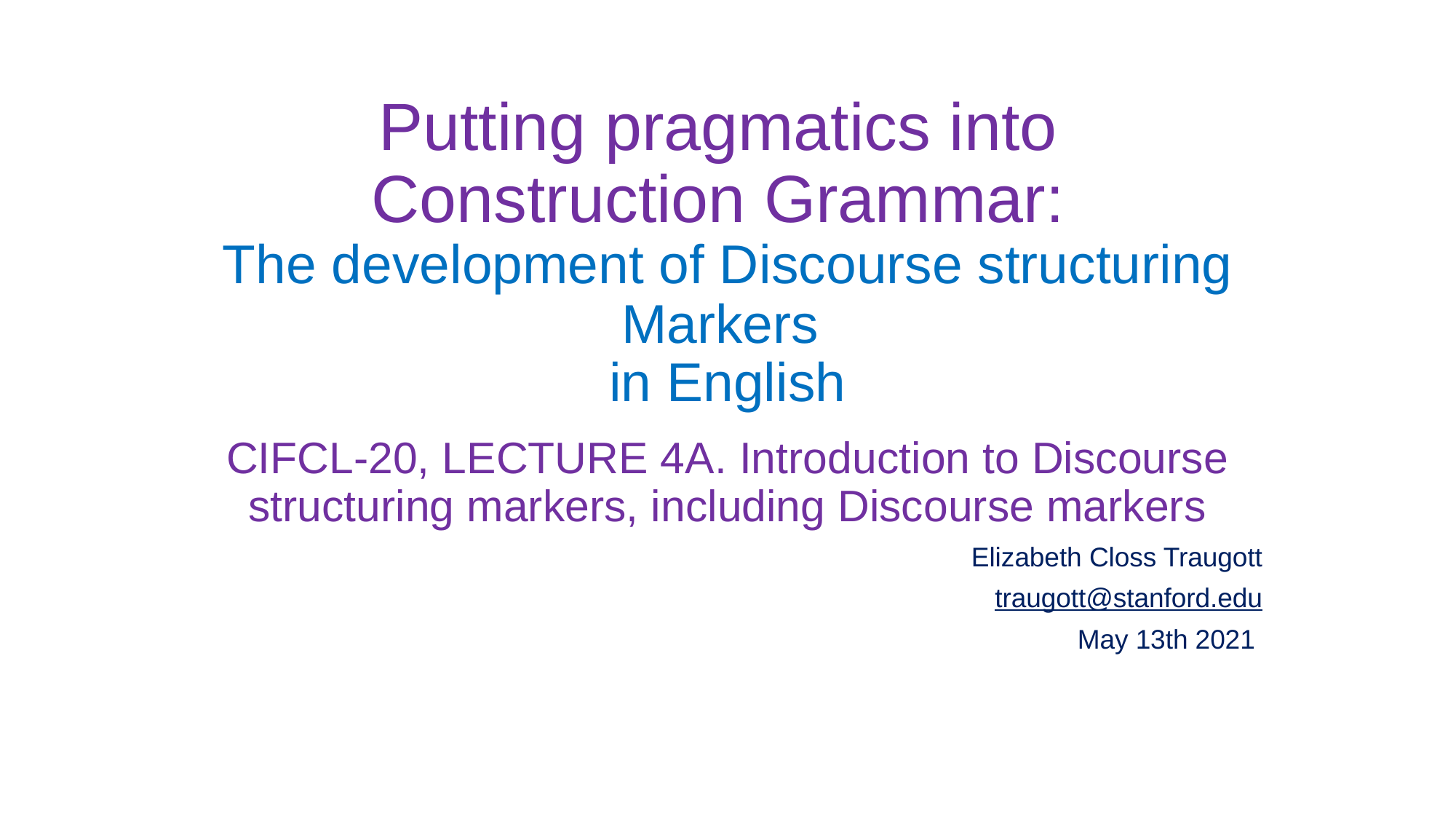

# Putting pragmatics into Construction Grammar: The development of Discourse structuring Markers in English
CIFCL-20, LECTURE 4A. Introduction to Discourse structuring markers, including Discourse markers
Elizabeth Closs Traugott
traugott@stanford.edu
May 13th 2021